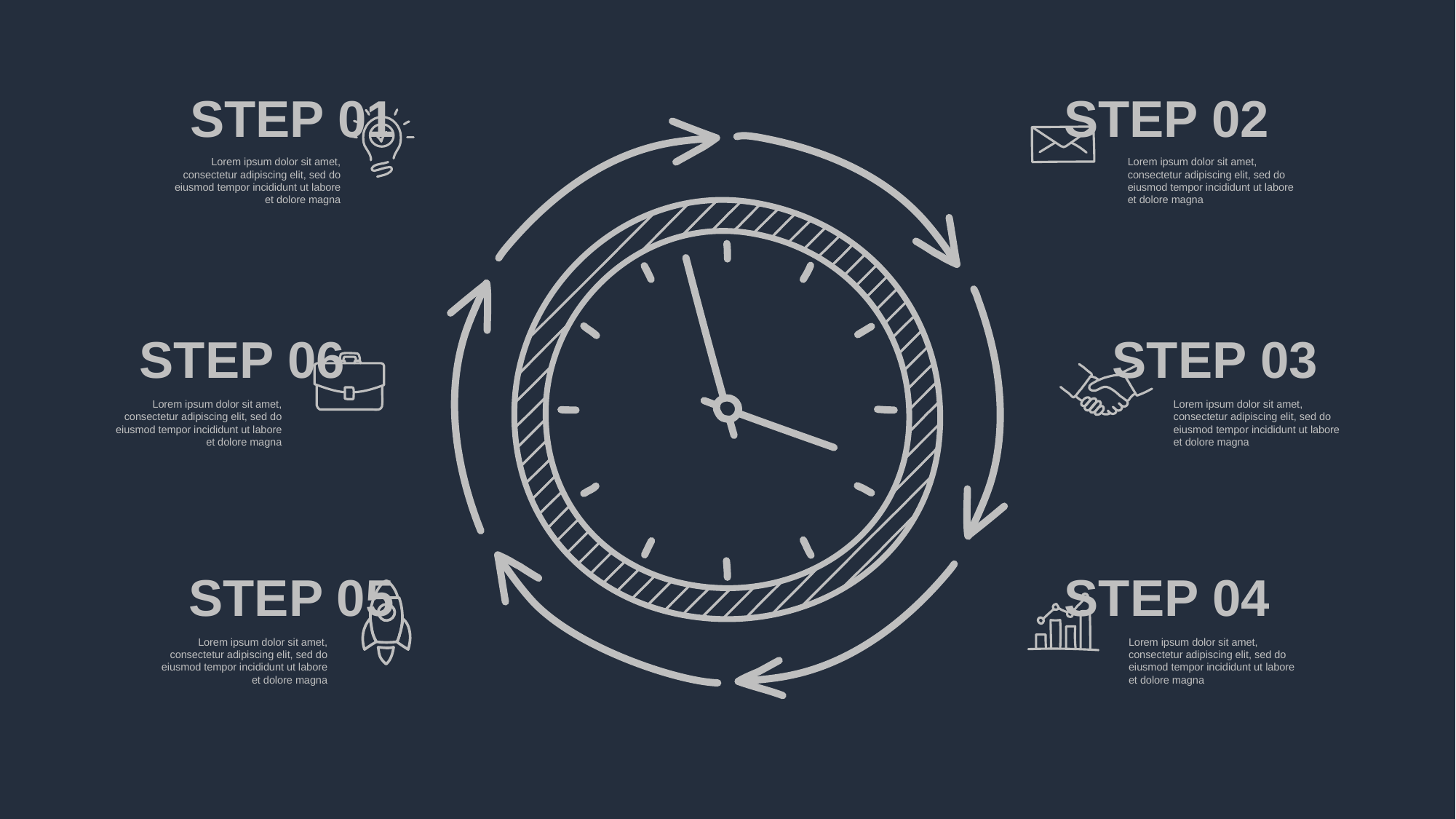

STEP 01
STEP 02

Lorem ipsum dolor sit amet, consectetur adipiscing elit, sed do eiusmod tempor incididunt ut labore et dolore magna
Lorem ipsum dolor sit amet, consectetur adipiscing elit, sed do eiusmod tempor incididunt ut labore et dolore magna

STEP 06
STEP 03

Lorem ipsum dolor sit amet, consectetur adipiscing elit, sed do eiusmod tempor incididunt ut labore et dolore magna
Lorem ipsum dolor sit amet, consectetur adipiscing elit, sed do eiusmod tempor incididunt ut labore et dolore magna

STEP 05
STEP 04

Lorem ipsum dolor sit amet, consectetur adipiscing elit, sed do eiusmod tempor incididunt ut labore et dolore magna
Lorem ipsum dolor sit amet, consectetur adipiscing elit, sed do eiusmod tempor incididunt ut labore et dolore magna